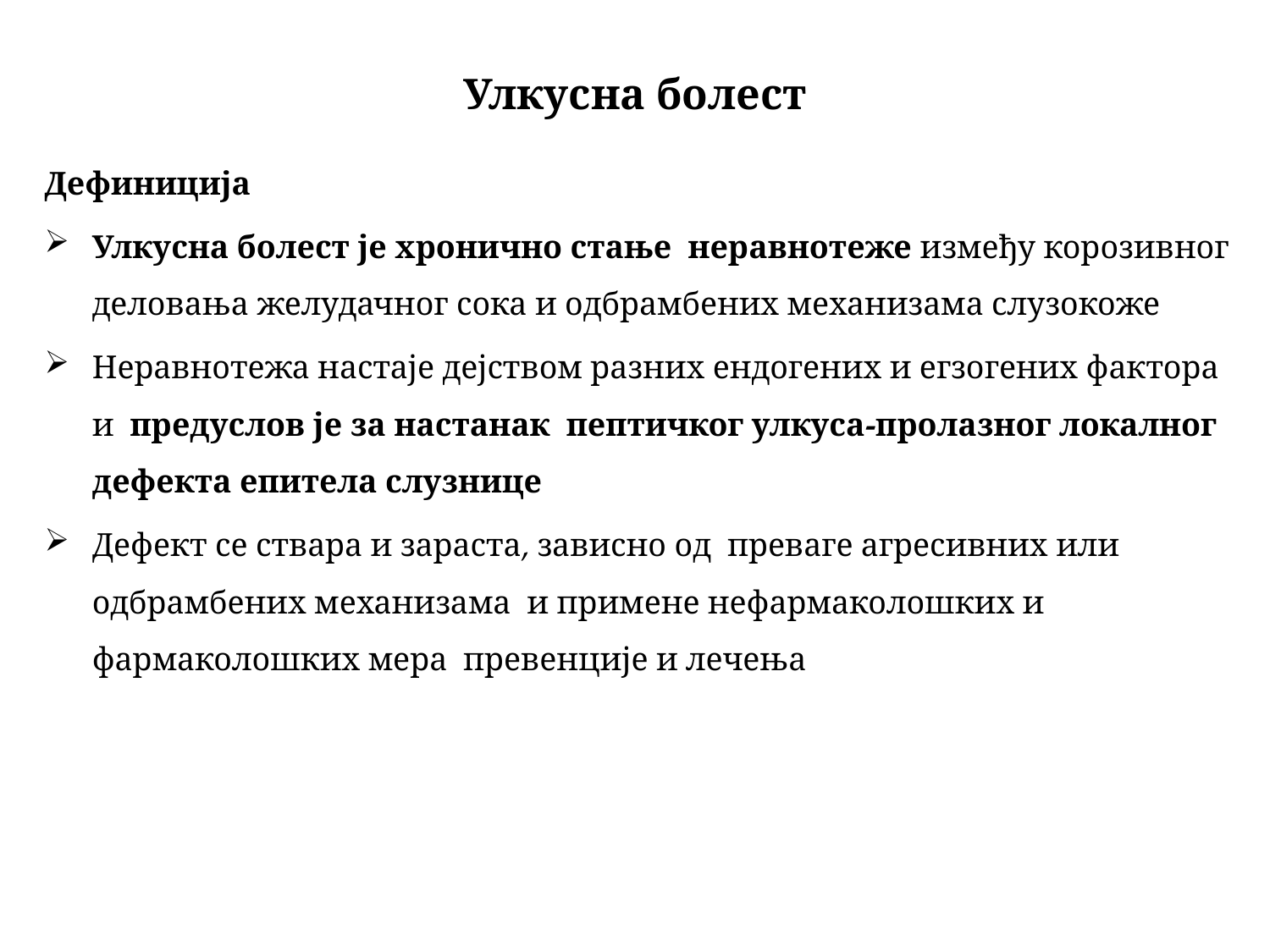

# Улкусна болест
Дефиниција
Улкусна болест је хронично стање  неравнотеже између корозивног деловања желудачног сока и одбрамбених механизама слузокоже
Неравнотежа настаје дејством разних ендогених и егзогених фактора и  предуслов је за настанак  пептичког улкуса-пролазног локалног дефекта епитела слузнице
Дефект се ствара и зараста, зависно од  преваге агресивних или одбрамбених механизама  и примене нефармаколошких и  фармаколошких мера  превенције и лечења